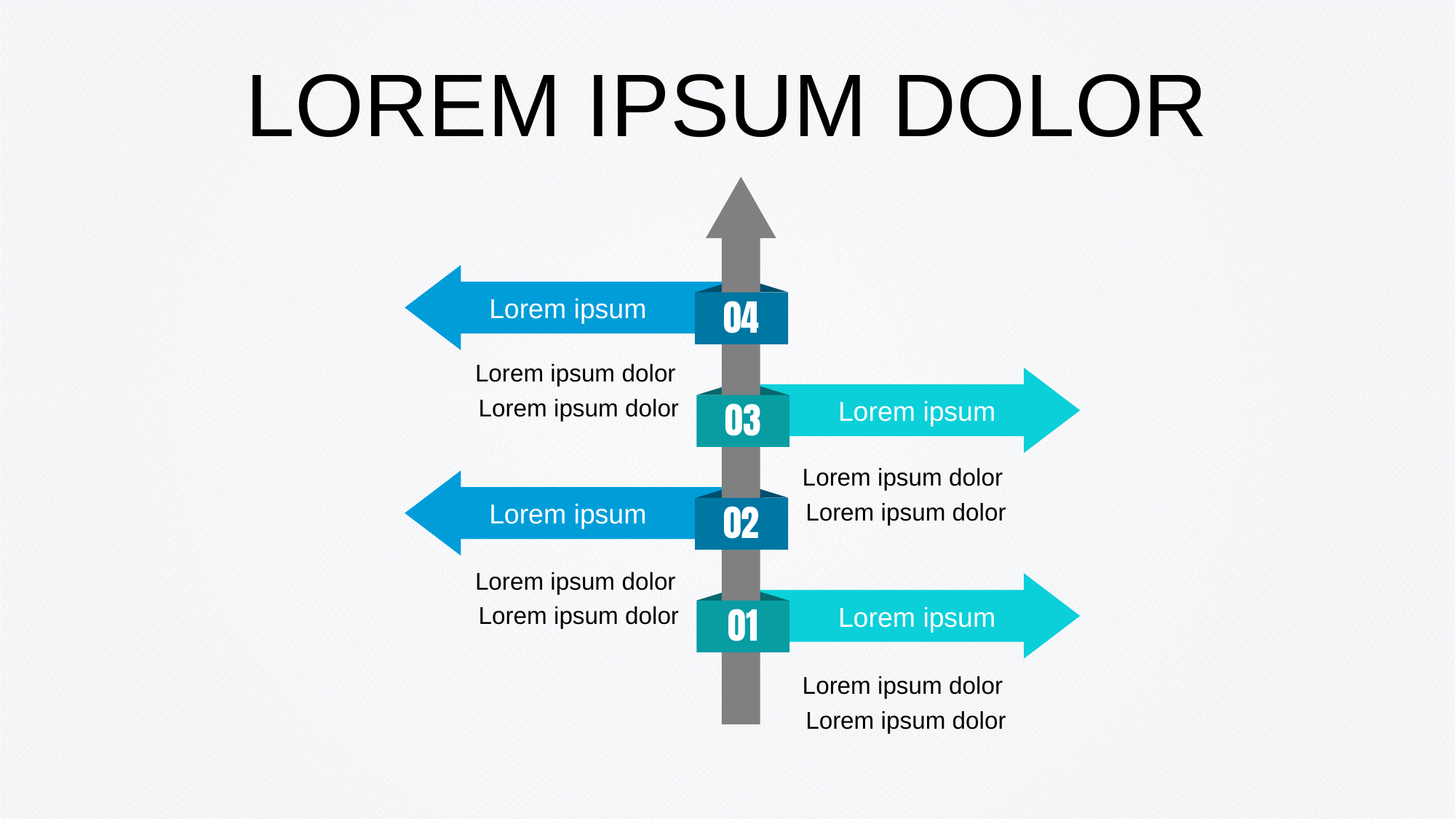

# LOREM IPSUM DOLOR

Lorem ipsum

04
Lorem ipsum dolor
Lorem ipsum dolor
Lorem ipsum

03
Lorem ipsum dolor
Lorem ipsum dolor
Lorem ipsum

02
Lorem ipsum dolor
Lorem ipsum dolor
Lorem ipsum

01
Lorem ipsum dolor
Lorem ipsum dolor